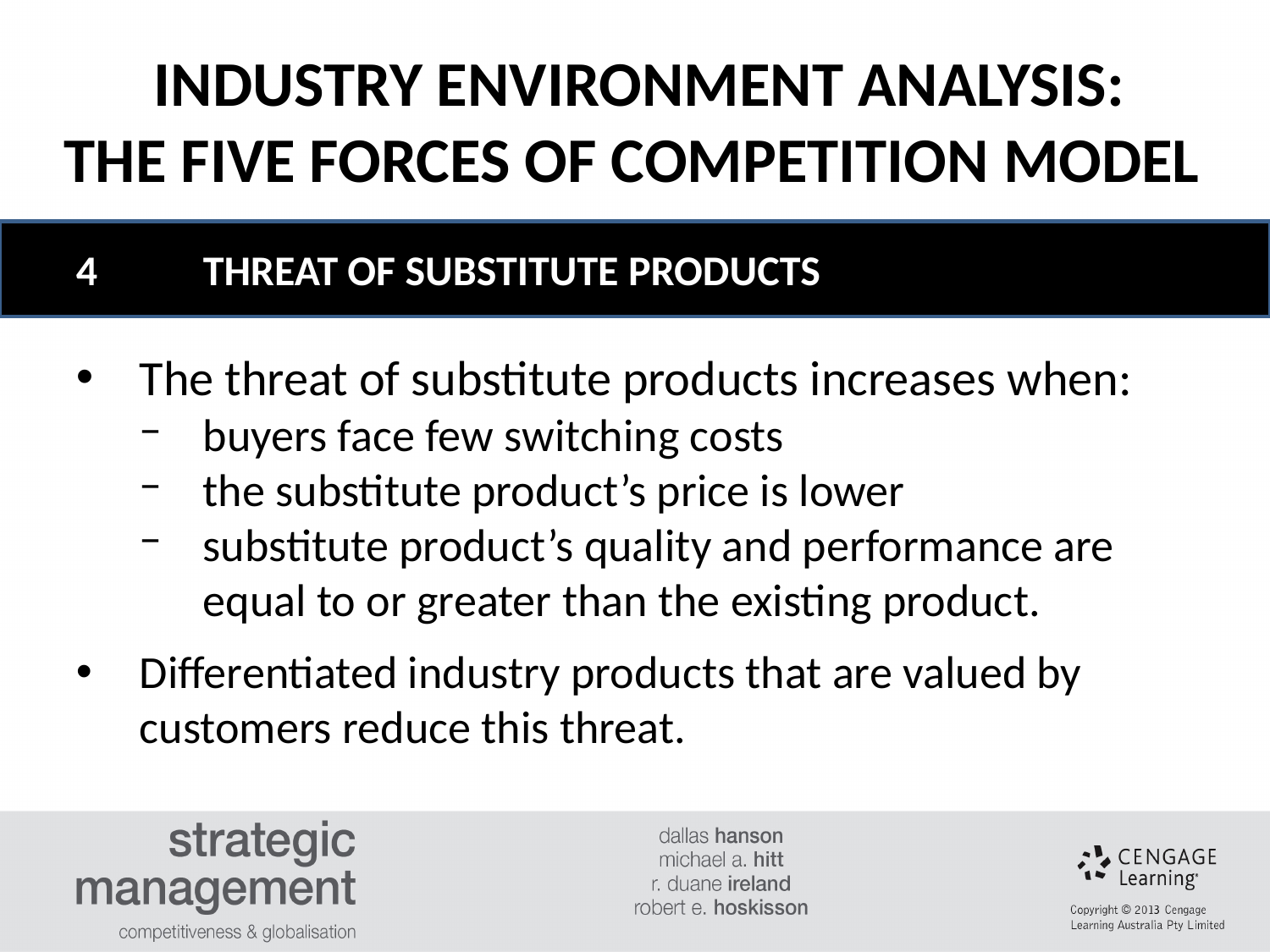

INDUSTRY ENVIRONMENT ANALYSIS:
THE FIVE FORCES OF COMPETITION MODEL
#

4	THREAT OF SUBSTITUTE PRODUCTS
The threat of substitute products increases when:
buyers face few switching costs
the substitute product’s price is lower
substitute product’s quality and performance are equal to or greater than the existing product.
Differentiated industry products that are valued by customers reduce this threat.